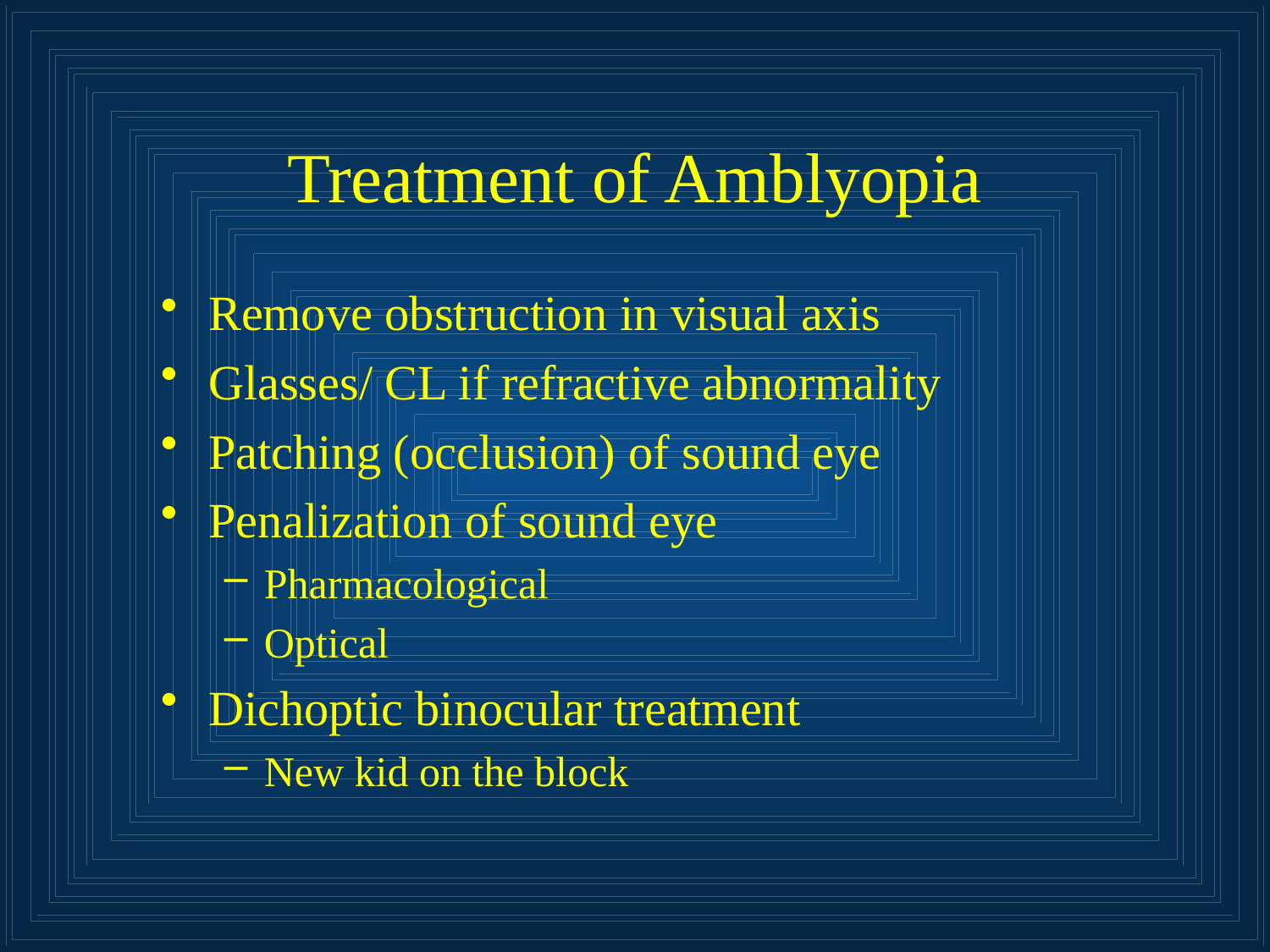

# Treatment of Amblyopia
Remove obstruction in visual axis
Glasses/ CL if refractive abnormality
Patching (occlusion) of sound eye
Penalization of sound eye
Pharmacological
Optical
Dichoptic binocular treatment
New kid on the block